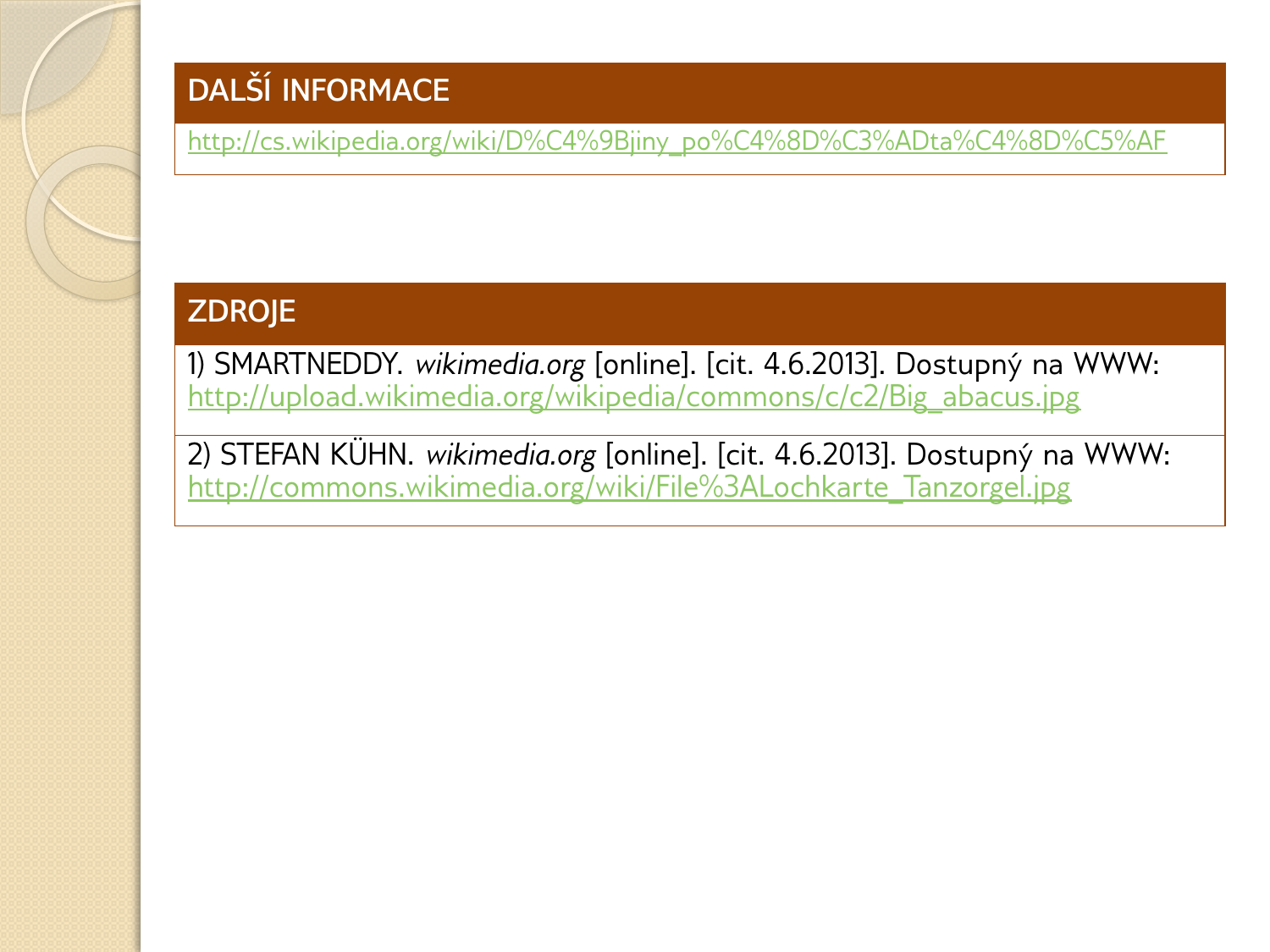

| DALŠÍ INFORMACE |
| --- |
| http://cs.wikipedia.org/wiki/D%C4%9Bjiny\_po%C4%8D%C3%ADta%C4%8D%C5%AF |
| ZDROJE |
| --- |
| 1) SMARTNEDDY. wikimedia.org [online]. [cit. 4.6.2013]. Dostupný na WWW: http://upload.wikimedia.org/wikipedia/commons/c/c2/Big\_abacus.jpg |
| 2) STEFAN KÜHN. wikimedia.org [online]. [cit. 4.6.2013]. Dostupný na WWW: http://commons.wikimedia.org/wiki/File%3ALochkarte\_Tanzorgel.jpg |